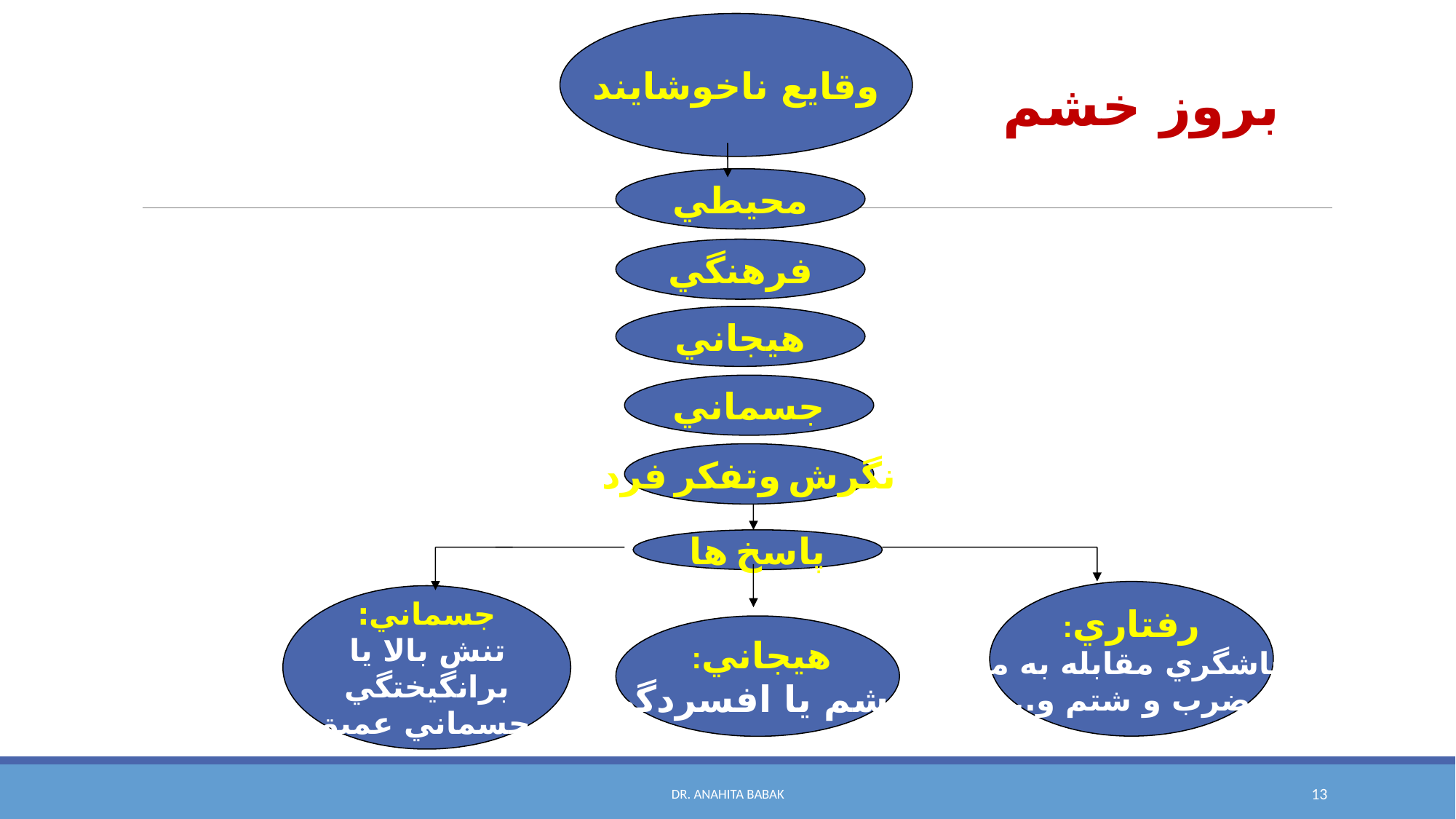

وقايع ناخوشايند
بروز خشم

محيطي
فرهنگي
هيجاني
جسماني
نگرش وتفكر فرد

پاسخ ها

رفتاري:
پرخاشگري مقابله به مثل،
 ضرب و شتم و...
جسماني:
 تنش بالا يا
برانگيختگي
 جسماني عميق
هيجاني:
خشم يا افسردگي
Dr. Anahita Babak
13